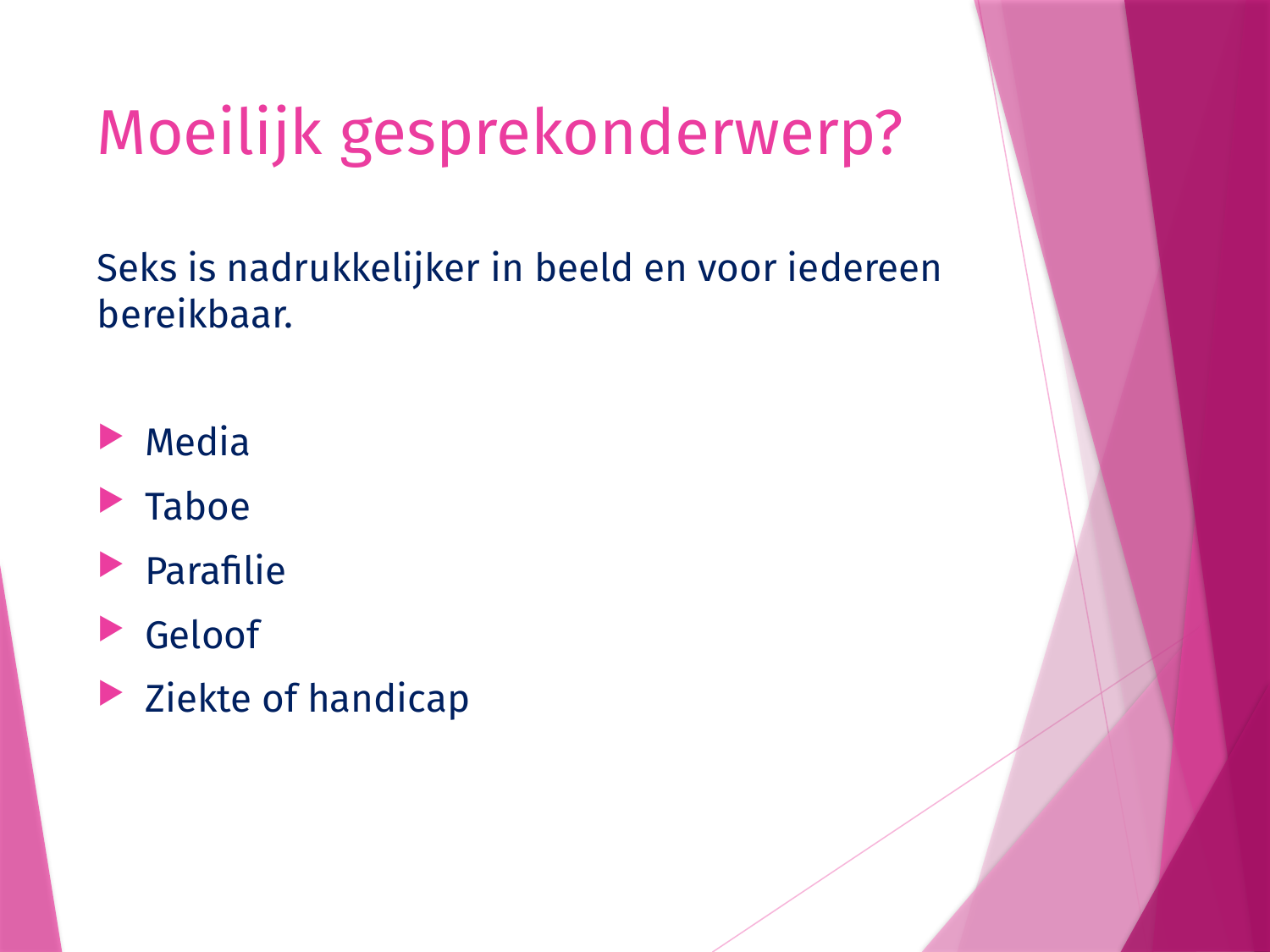

# Moeilijk gesprekonderwerp?
Seks is nadrukkelijker in beeld en voor iedereen bereikbaar.

Media
Taboe
Parafilie
Geloof
Ziekte of handicap